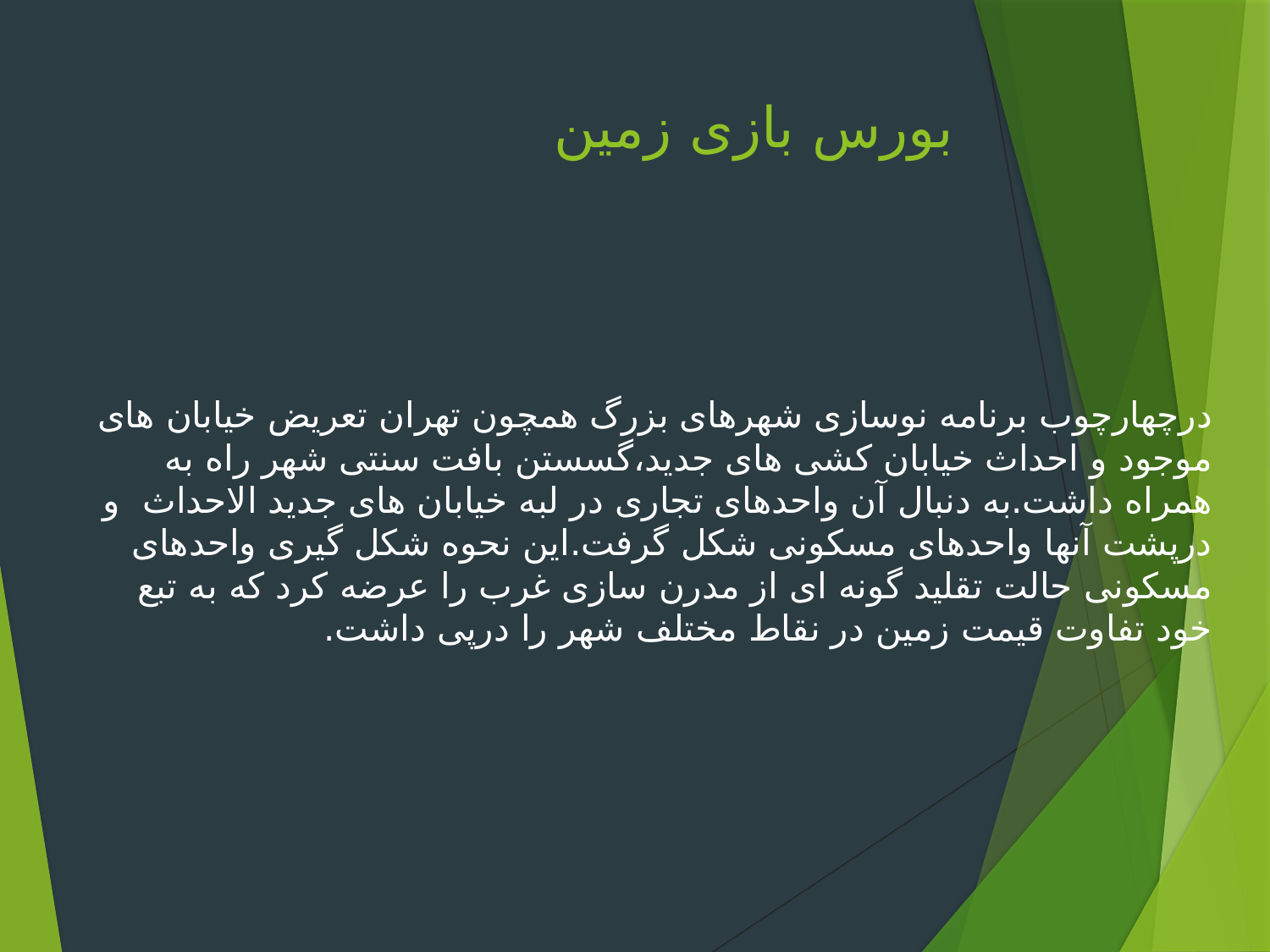

# بورس بازی زمین
درچهارچوب برنامه نوسازی شهرهای بزرگ همچون تهران تعریض خیابان های موجود و احداث خیابان کشی های جدید،گسستن بافت سنتی شهر راه به همراه داشت.به دنبال آن واحدهای تجاری در لبه خیابان های جدید الاحداث  و درپشت آنها واحدهای مسکونی شکل گرفت.این نحوه شکل گیری واحدهای مسکونی حالت تقلید گونه ای از مدرن سازی غرب را عرضه کرد که به تبع خود تفاوت قیمت زمین در نقاط مختلف شهر را درپی داشت.